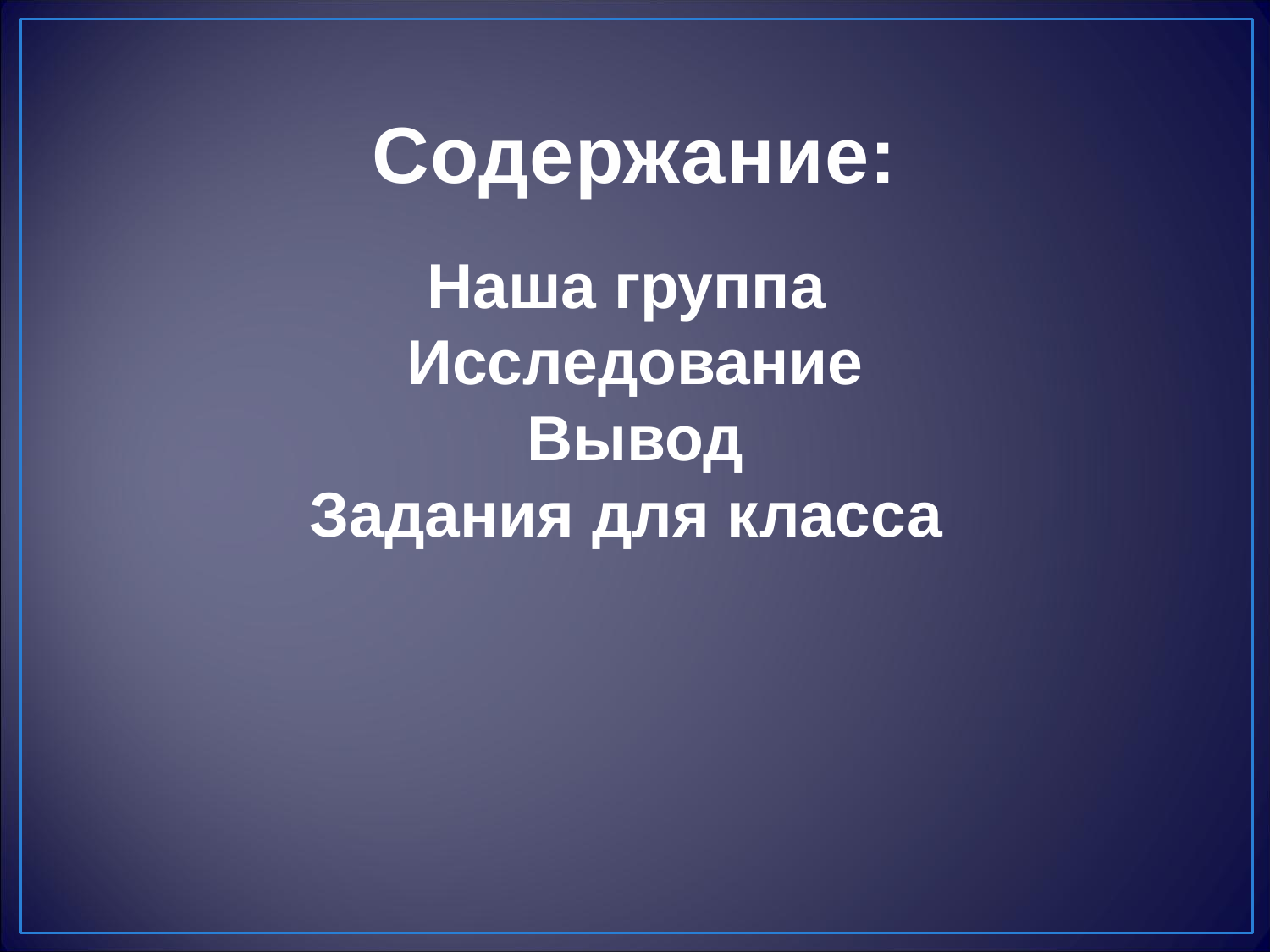

# Содержание:
Наша группа
Исследование
Вывод
Задания для класса